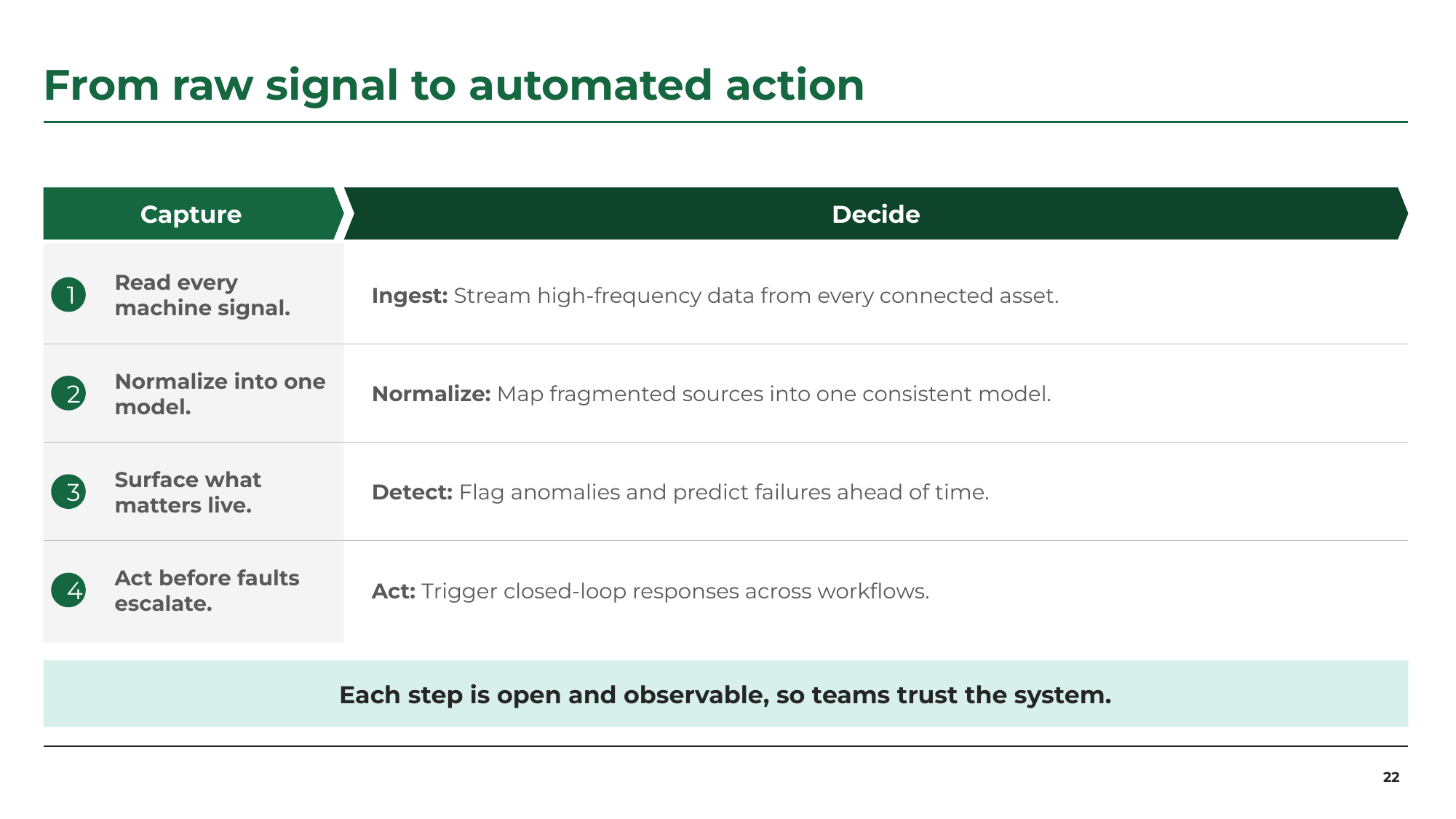

# From raw signal to automated action
Decide
Capture

Read every machine signal.
Ingest: Stream high-frequency data from every connected asset.
1
Normalize into one model.
Normalize: Map fragmented sources into one consistent model.
2
Surface what matters live.
Detect: Flag anomalies and predict failures ahead of time.
3
Act before faults escalate.
Act: Trigger closed-loop responses across workflows.
4
Each step is open and observable, so teams trust the system.
22